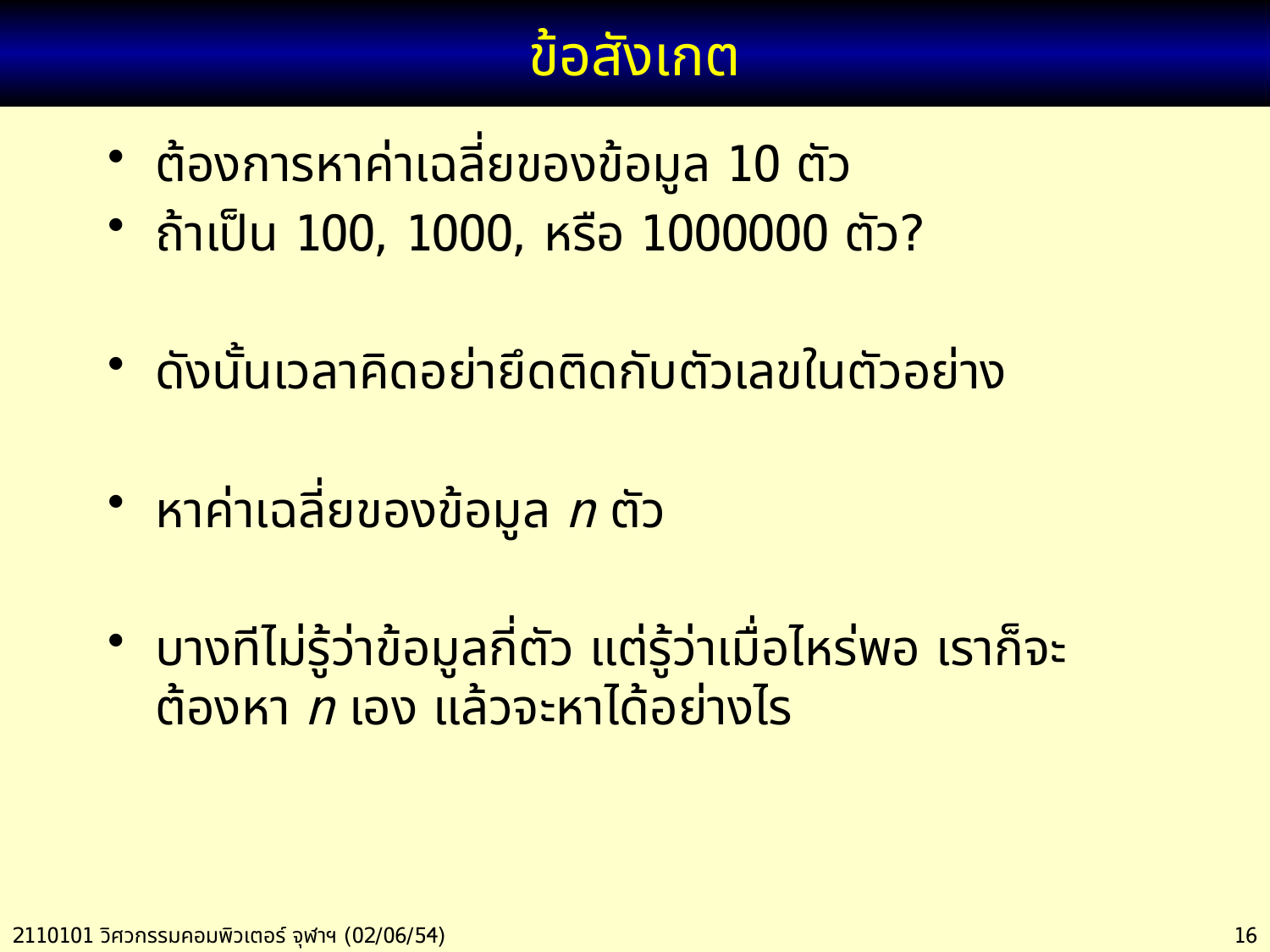

# ข้อสังเกต
ต้องการหาค่าเฉลี่ยของข้อมูล 10 ตัว
ถ้าเป็น 100, 1000, หรือ 1000000 ตัว?

ดังนั้นเวลาคิดอย่ายึดติดกับตัวเลขในตัวอย่าง

หาค่าเฉลี่ยของข้อมูล n ตัว

บางทีไม่รู้ว่าข้อมูลกี่ตัว แต่รู้ว่าเมื่อไหร่พอ เราก็จะต้องหา n เอง แล้วจะหาได้อย่างไร